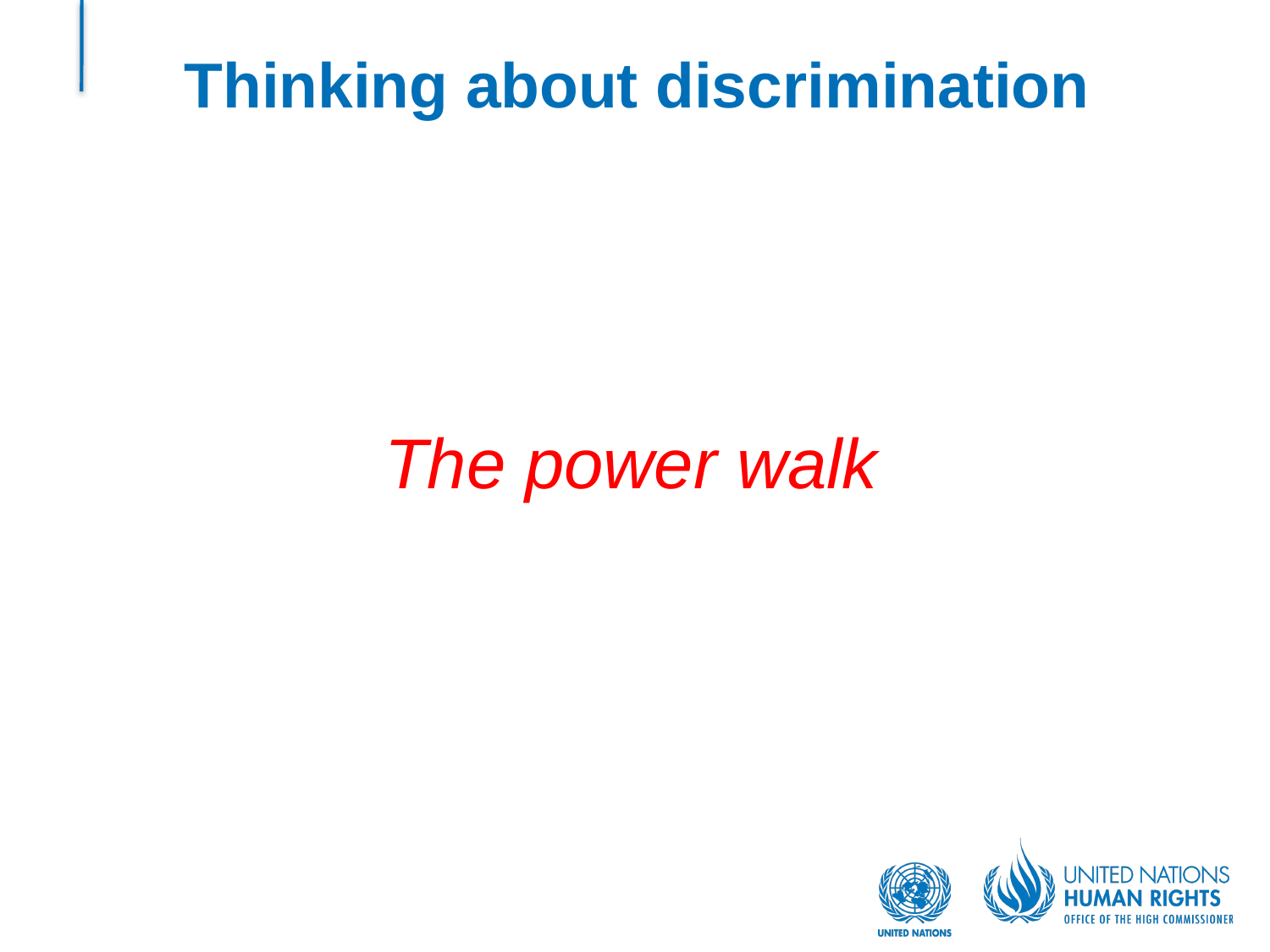

# Thinking about discrimination

The power walk